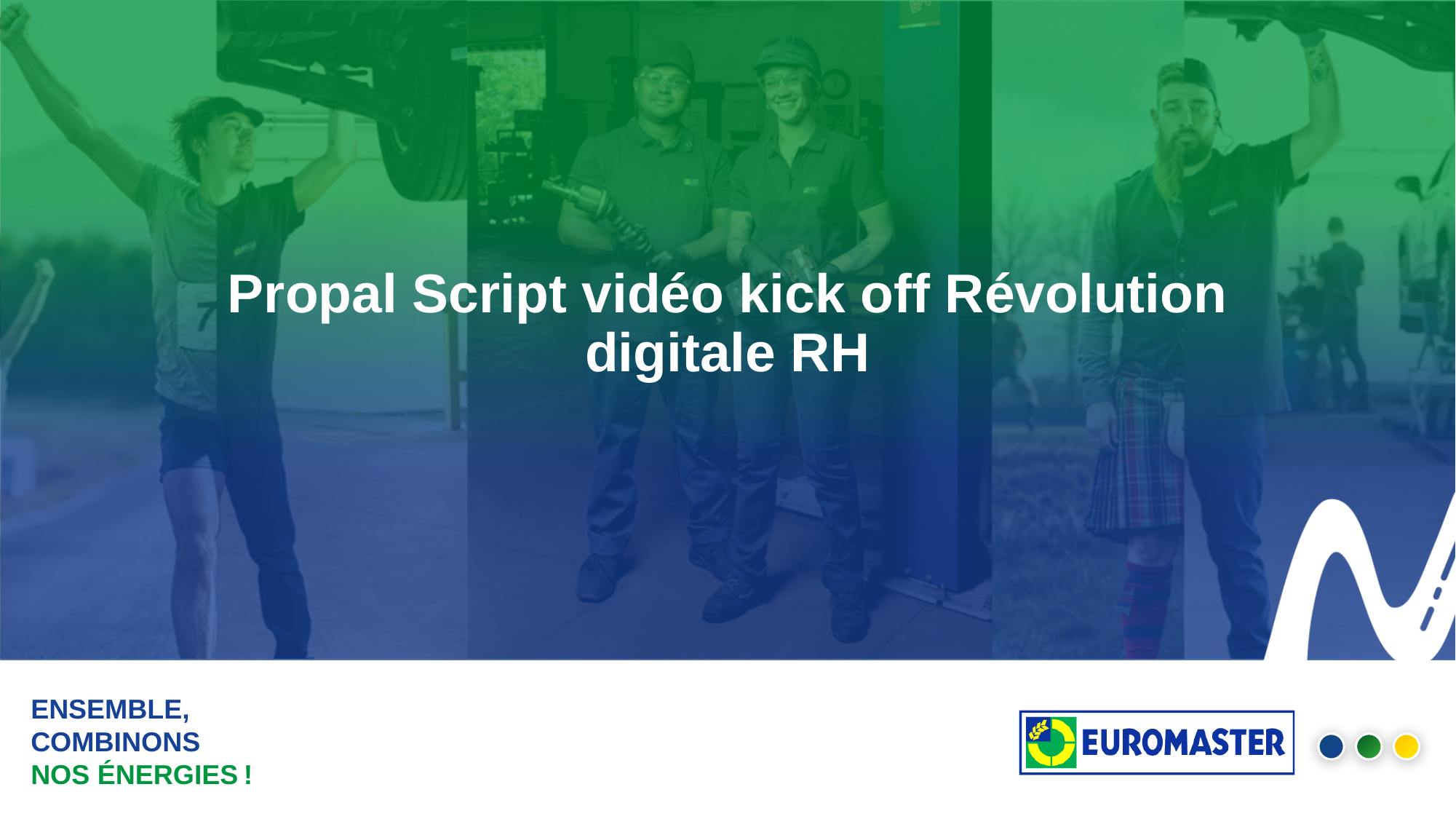

# Propal Script vidéo kick off Révolution digitale RH